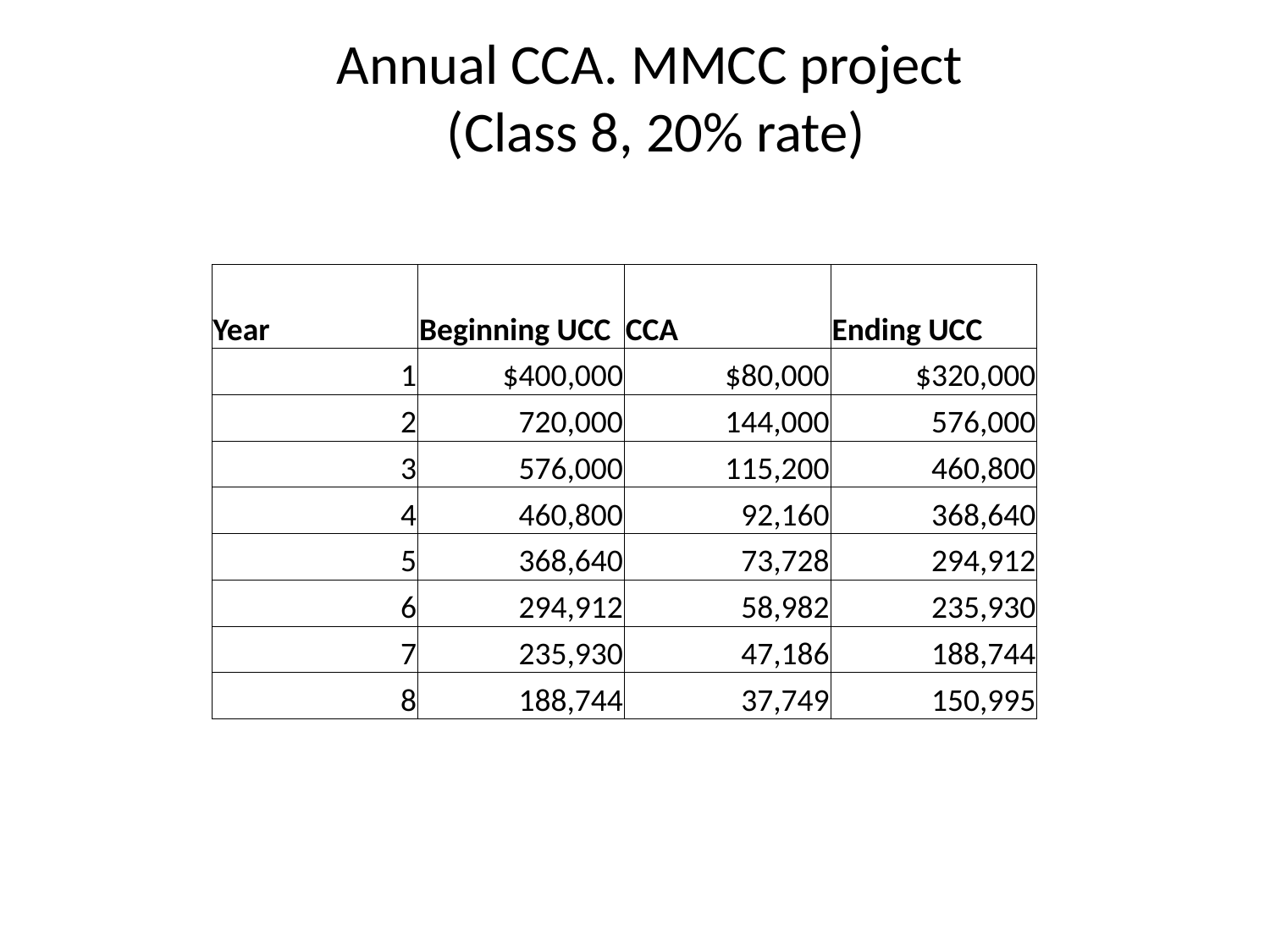

# Annual CCA. MMCC project (Class 8, 20% rate)
| Year | Beginning UCC | CCA | Ending UCC |
| --- | --- | --- | --- |
| 1 | $400,000 | $80,000 | $320,000 |
| 2 | 720,000 | 144,000 | 576,000 |
| 3 | 576,000 | 115,200 | 460,800 |
| 4 | 460,800 | 92,160 | 368,640 |
| 5 | 368,640 | 73,728 | 294,912 |
| 6 | 294,912 | 58,982 | 235,930 |
| 7 | 235,930 | 47,186 | 188,744 |
| 8 | 188,744 | 37,749 | 150,995 |